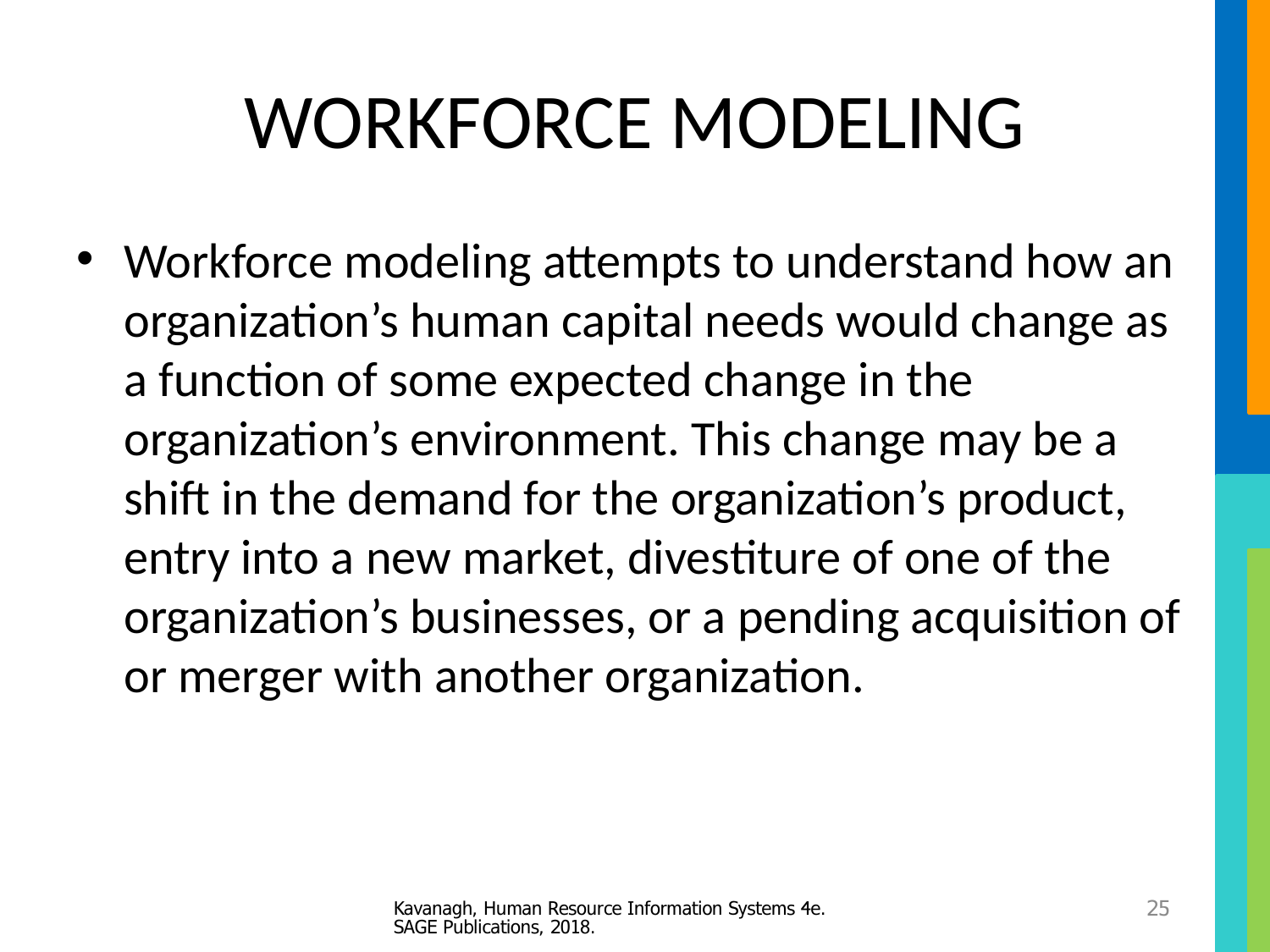

# WORKFORCE MODELING
Workforce modeling attempts to understand how an organization’s human capital needs would change as a function of some expected change in the organization’s environment. This change may be a shift in the demand for the organization’s product, entry into a new market, divestiture of one of the organization’s businesses, or a pending acquisition of or merger with another organization.
Kavanagh, Human Resource Information Systems 4e. SAGE Publications, 2018.
25